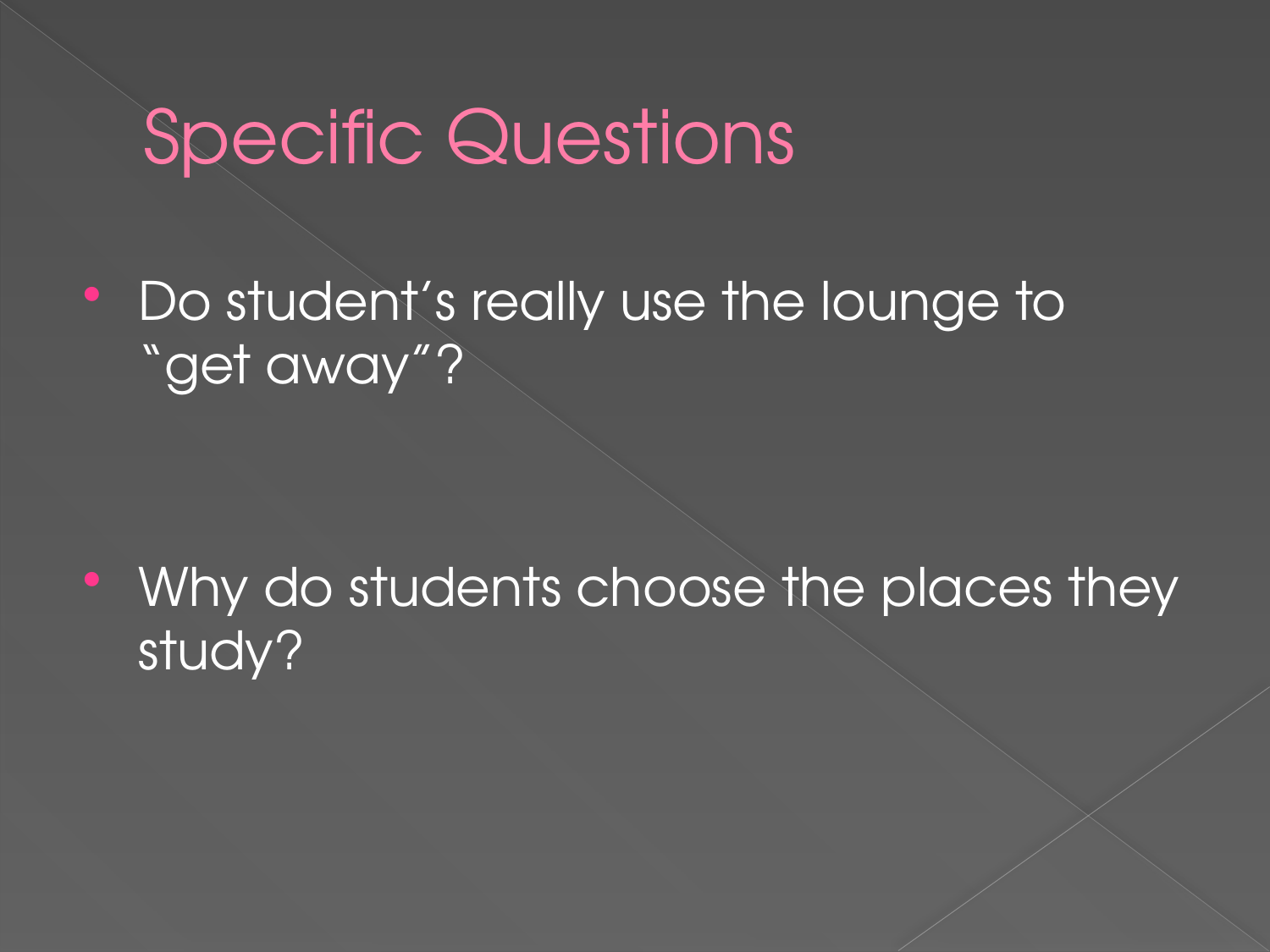

# Specific Questions
Do student’s really use the lounge to “get away”?

Why do students choose the places they study?